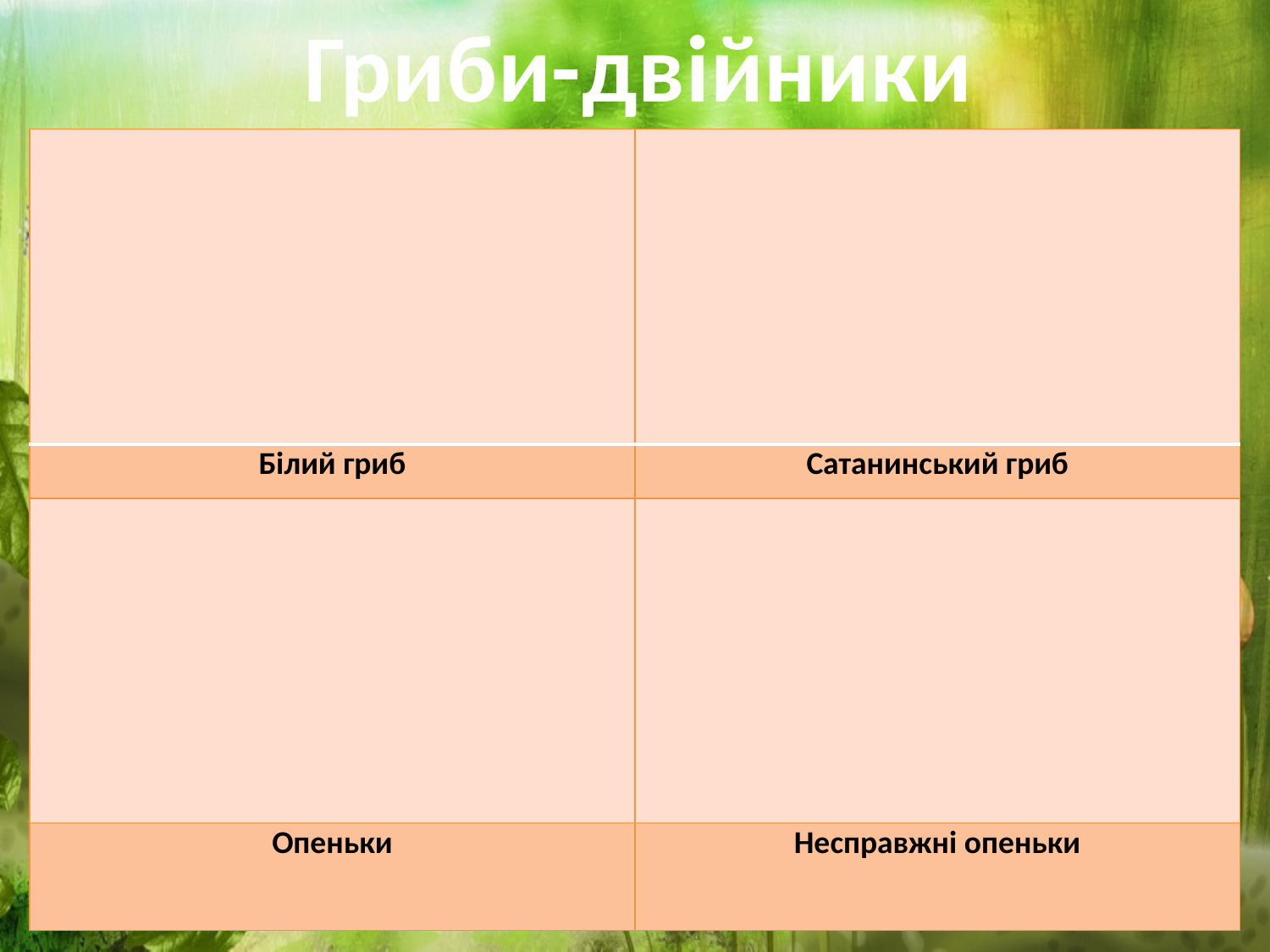

Гриби-двійники
|  |  |
| --- | --- |
| Білий гриб | Сатанинський гриб |
|  |  |
| Опеньки | Несправжні опеньки |